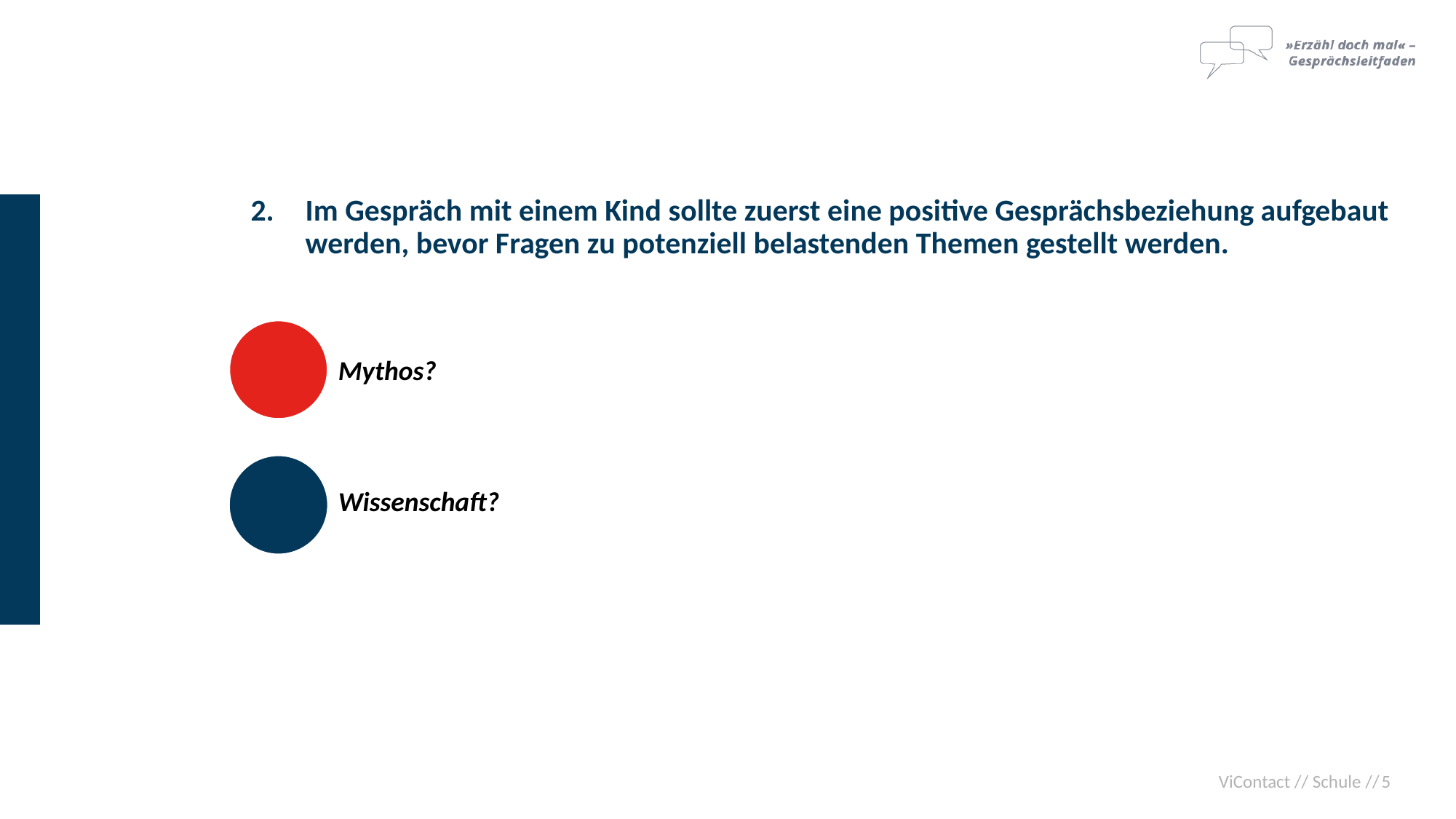

Im Gespräch mit einem Kind sollte zuerst eine positive Gesprächsbeziehung aufgebaut werden, bevor Fragen zu potenziell belastenden Themen gestellt werden.

	Mythos?

	Wissenschaft?

ViContact // Schule //
5